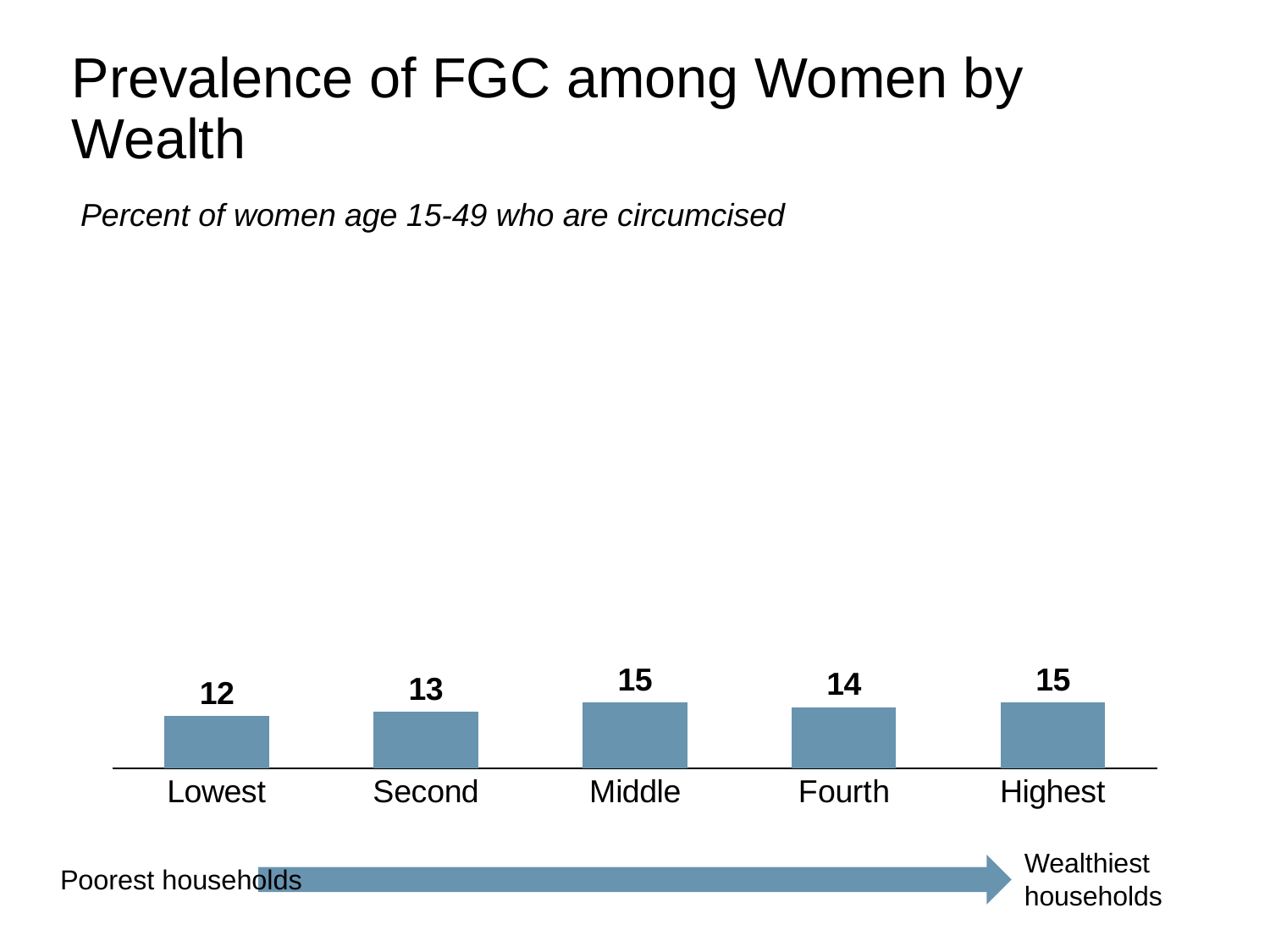

# Prevalence of FGC among Women by Wealth
 Percent of women age 15-49 who are circumcised

### Chart

| Category | Lowest |
|---|---|
| Lowest | 12.0 |
| Second | 13.0 |
| Middle | 15.0 |
| Fourth | 14.0 |
| Highest | 15.0 |
Poorest households
Wealthiest households